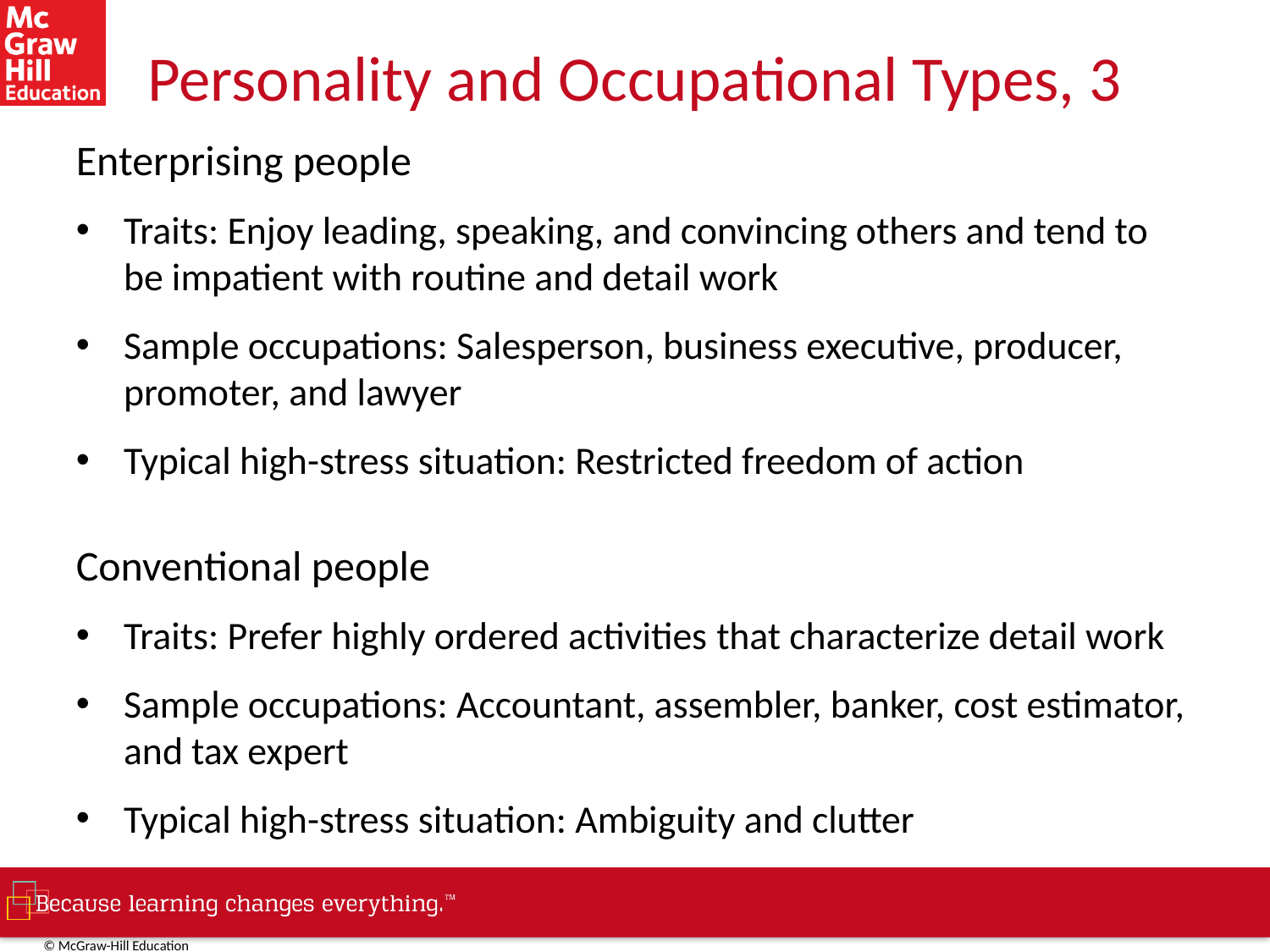

# Personality and Occupational Types, 3
Enterprising people
Traits: Enjoy leading, speaking, and convincing others and tend to be impatient with routine and detail work
Sample occupations: Salesperson, business executive, producer, promoter, and lawyer
Typical high-stress situation: Restricted freedom of action

Conventional people
Traits: Prefer highly ordered activities that characterize detail work
Sample occupations: Accountant, assembler, banker, cost estimator, and tax expert
Typical high-stress situation: Ambiguity and clutter